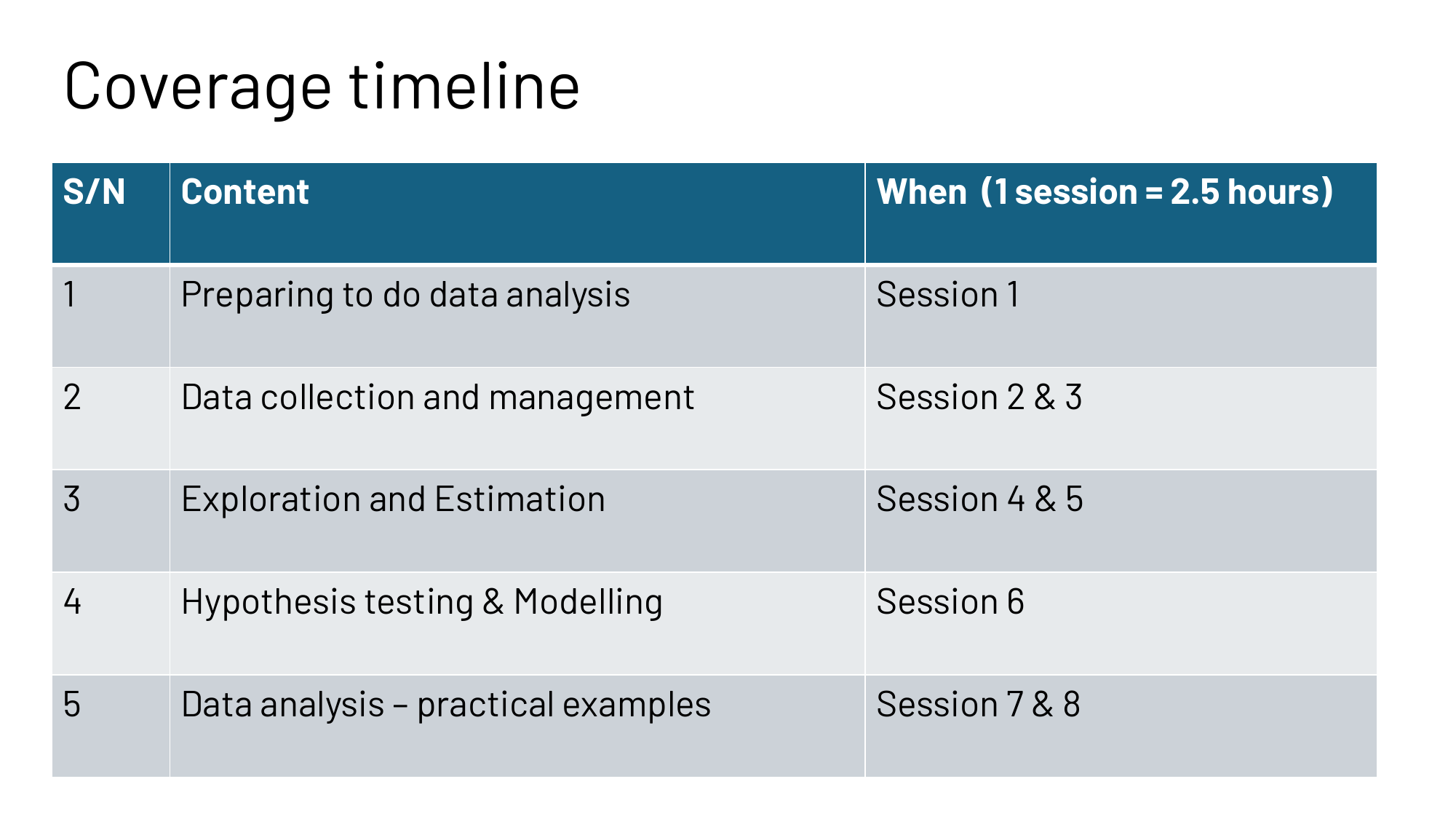

# Coverage timeline
| S/N | Content | When (1 session = 2.5 hours) |
| --- | --- | --- |
| 1 | Preparing to do data analysis | Session 1 |
| 2 | Data collection and management | Session 2 & 3 |
| 3 | Exploration and Estimation | Session 4 & 5 |
| 4 | Hypothesis testing & Modelling | Session 6 |
| 5 | Data analysis – practical examples | Session 7 & 8 |